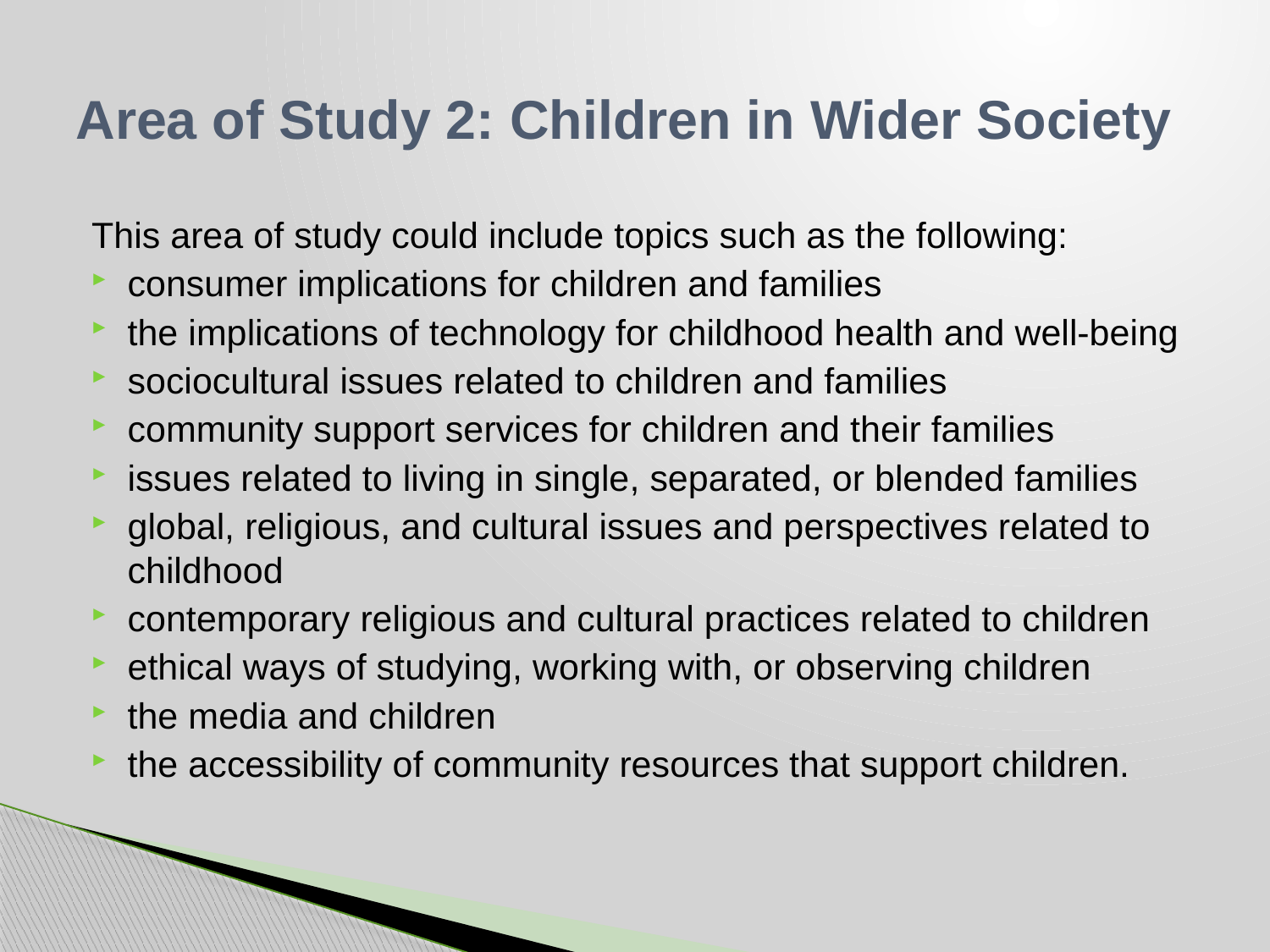

# Area of Study 2: Children in Wider Society
This area of study could include topics such as the following:
consumer implications for children and families
the implications of technology for childhood health and well-being
sociocultural issues related to children and families
community support services for children and their families
issues related to living in single, separated, or blended families
global, religious, and cultural issues and perspectives related to childhood
contemporary religious and cultural practices related to children
ethical ways of studying, working with, or observing children
the media and children
the accessibility of community resources that support children.